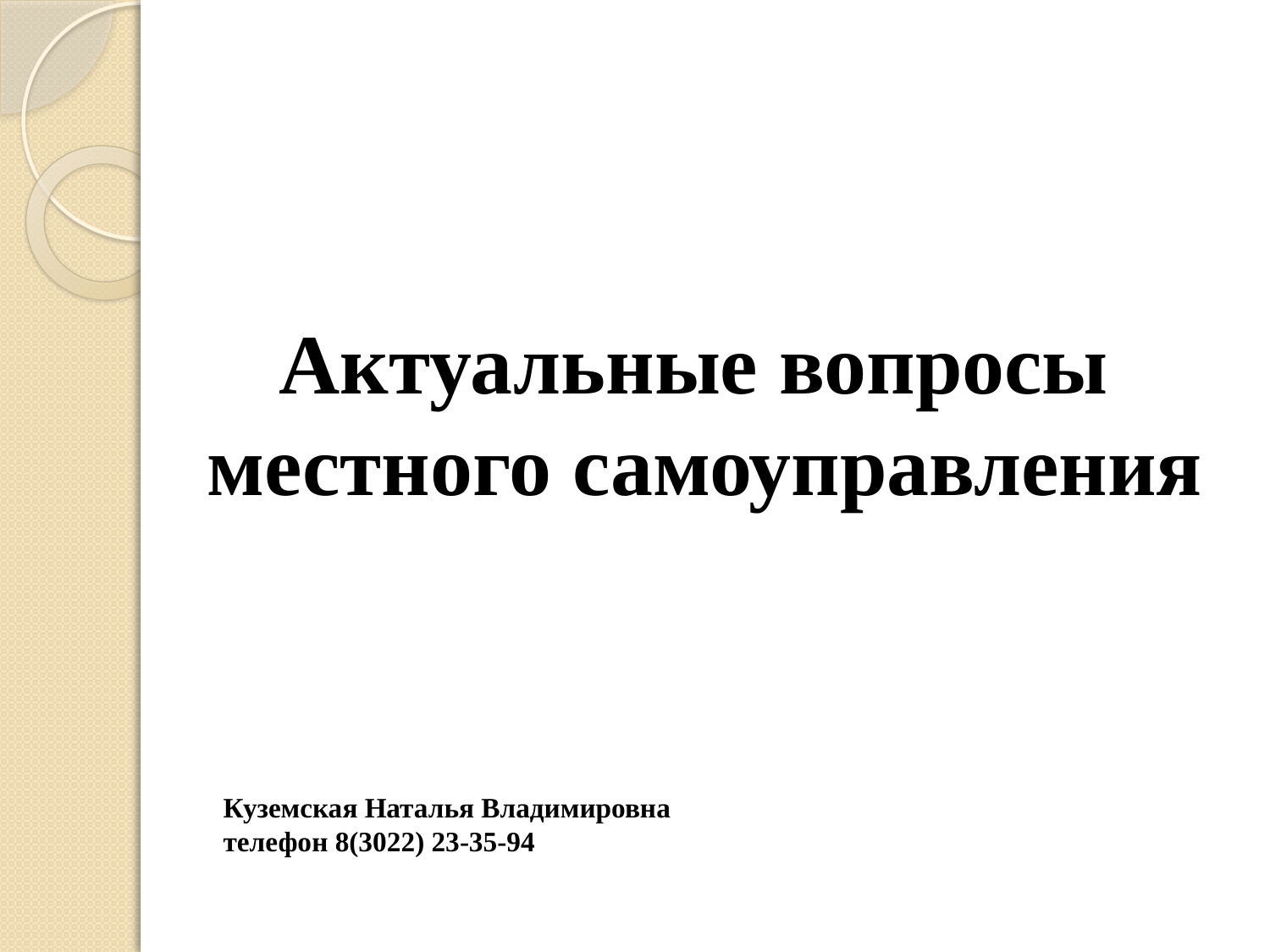

# Актуальные вопросы  местного самоуправления
Куземская Наталья Владимировна
телефон 8(3022) 23-35-94